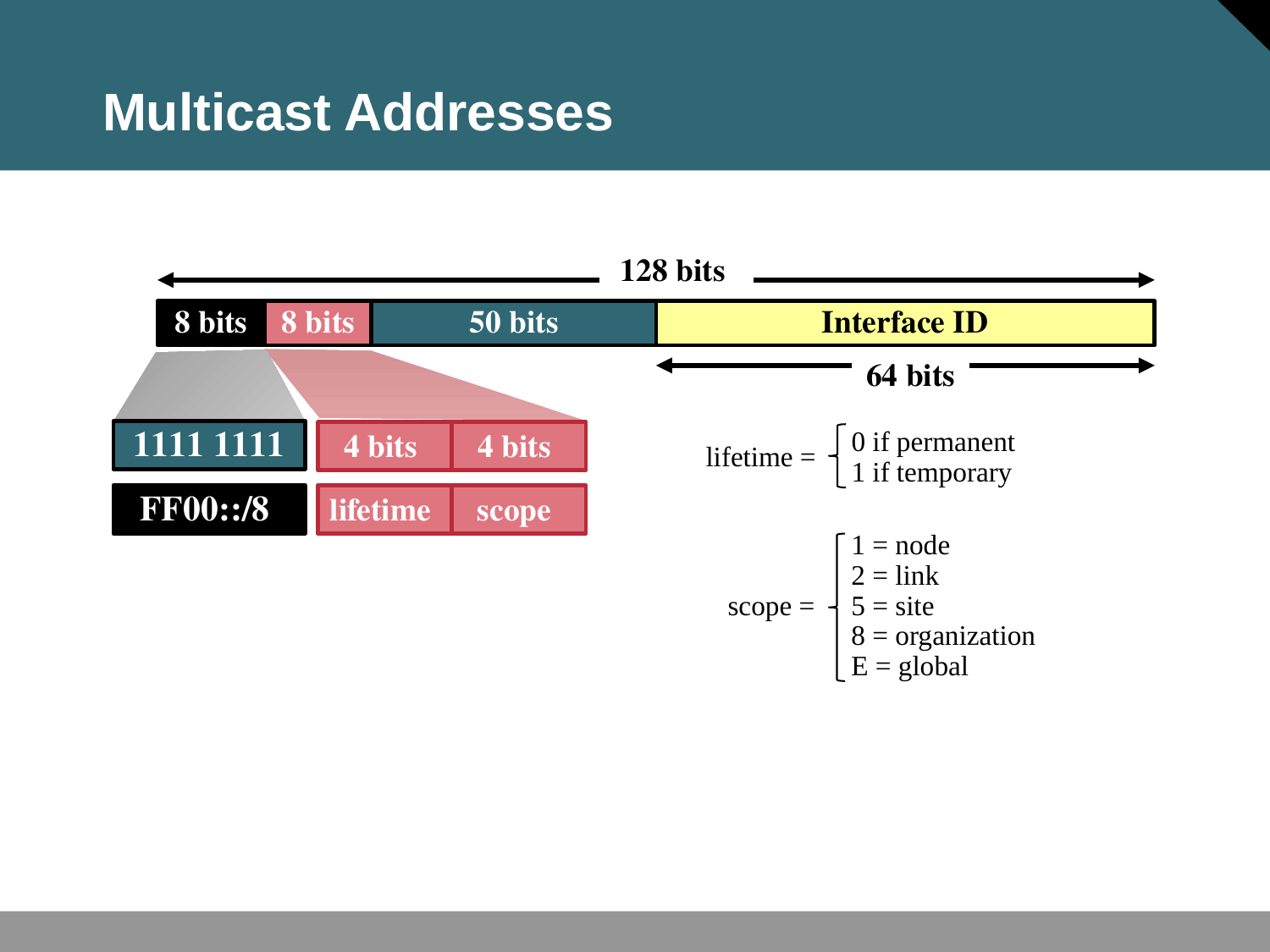

# Multicast Addresses
128 bits
50 bits
Interface ID
8 bits
8 bits

64 bits
0 if permanent
1 if temporary
1111 1111
4 bits
4 bits

lifetime =
FF00::/8
lifetime
scope
1 = node
2 = link
5 = site
8 = organization
E = global

scope =